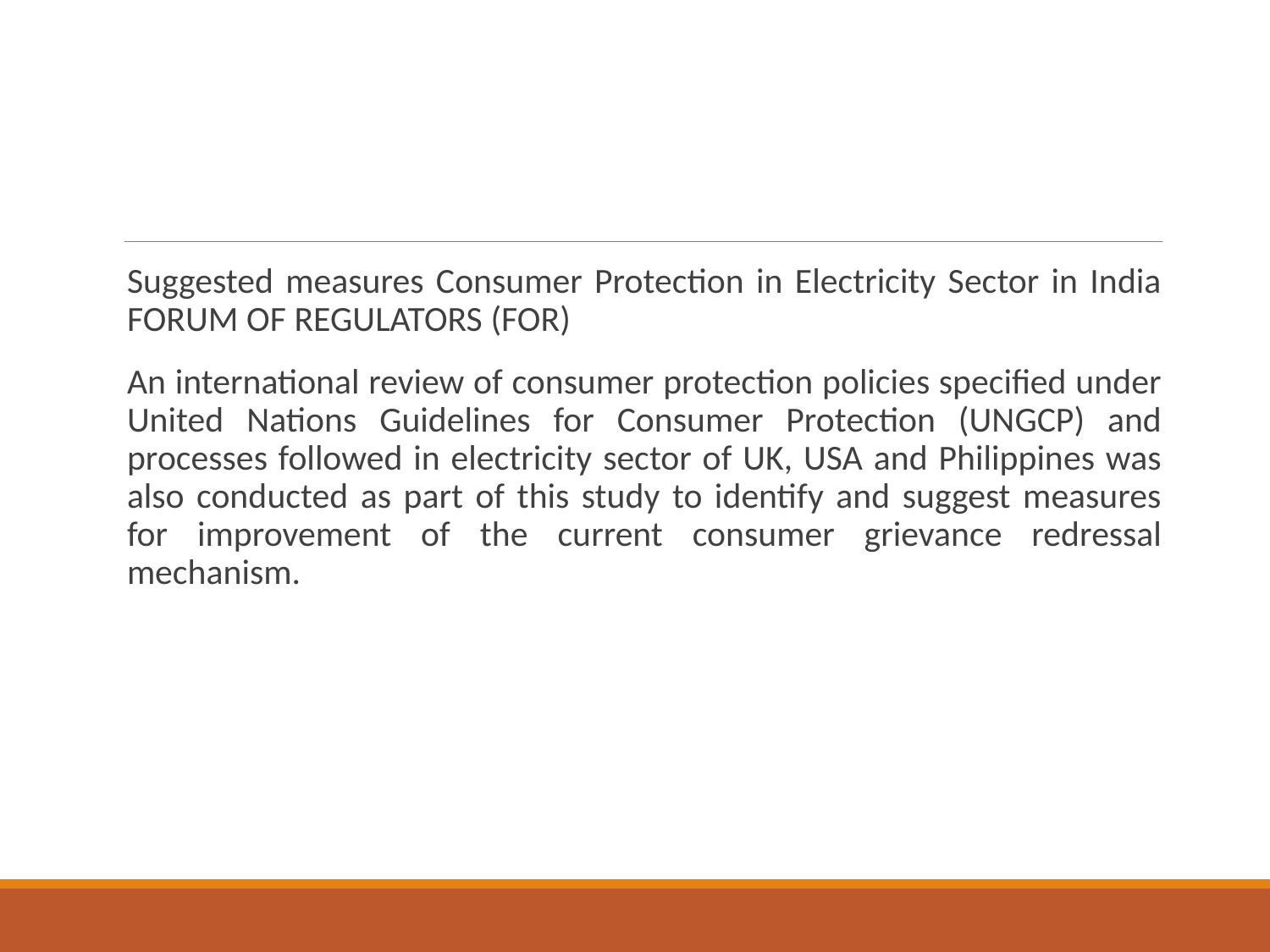

#
Suggested measures Consumer Protection in Electricity Sector in India FORUM OF REGULATORS (FOR)
An international review of consumer protection policies specified under United Nations Guidelines for Consumer Protection (UNGCP) and processes followed in electricity sector of UK, USA and Philippines was also conducted as part of this study to identify and suggest measures for improvement of the current consumer grievance redressal mechanism.